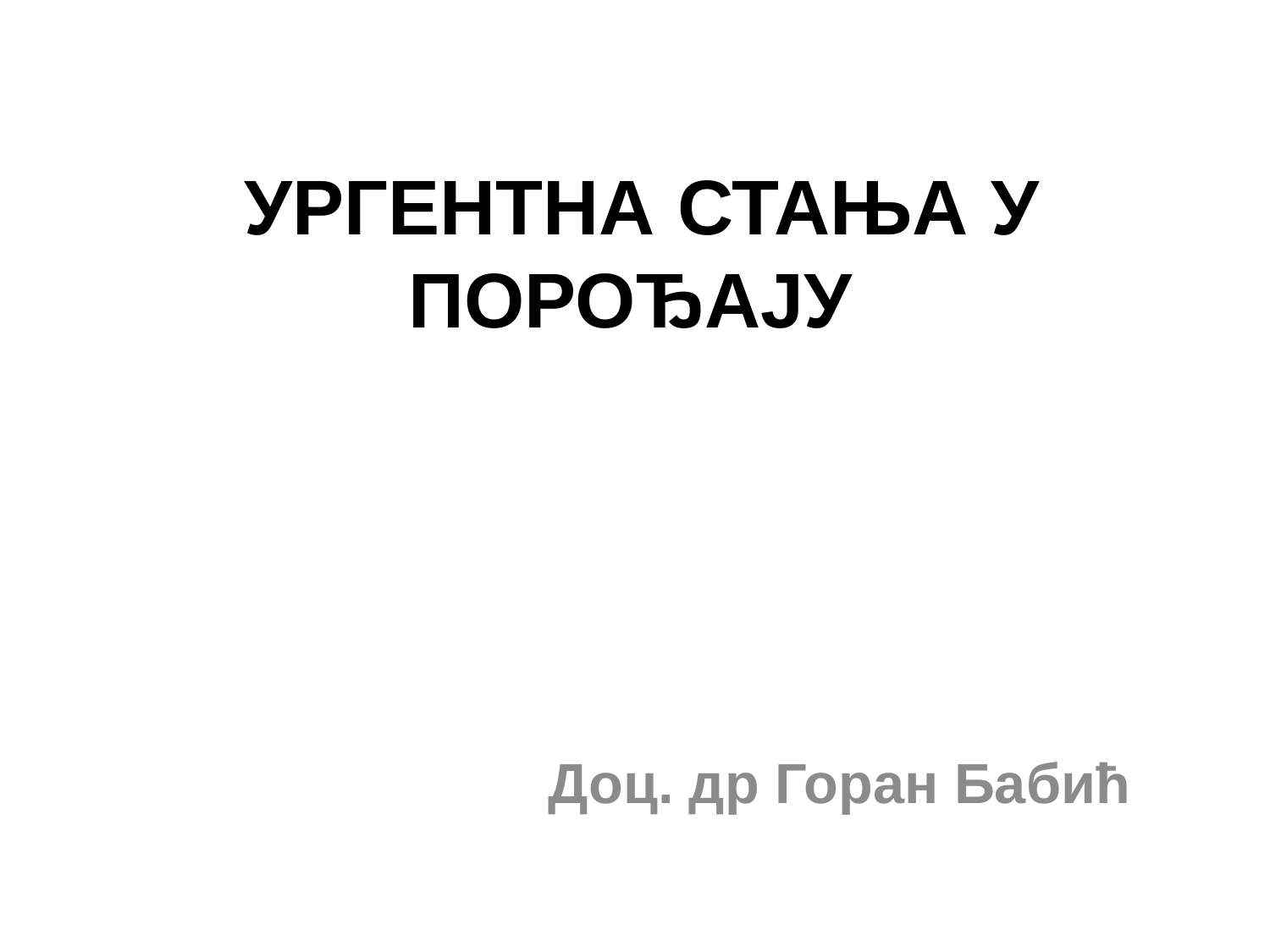

# УРГЕНТНА СТАЊА У ПОРОЂАЈУ
Доц. др Горан Бабић